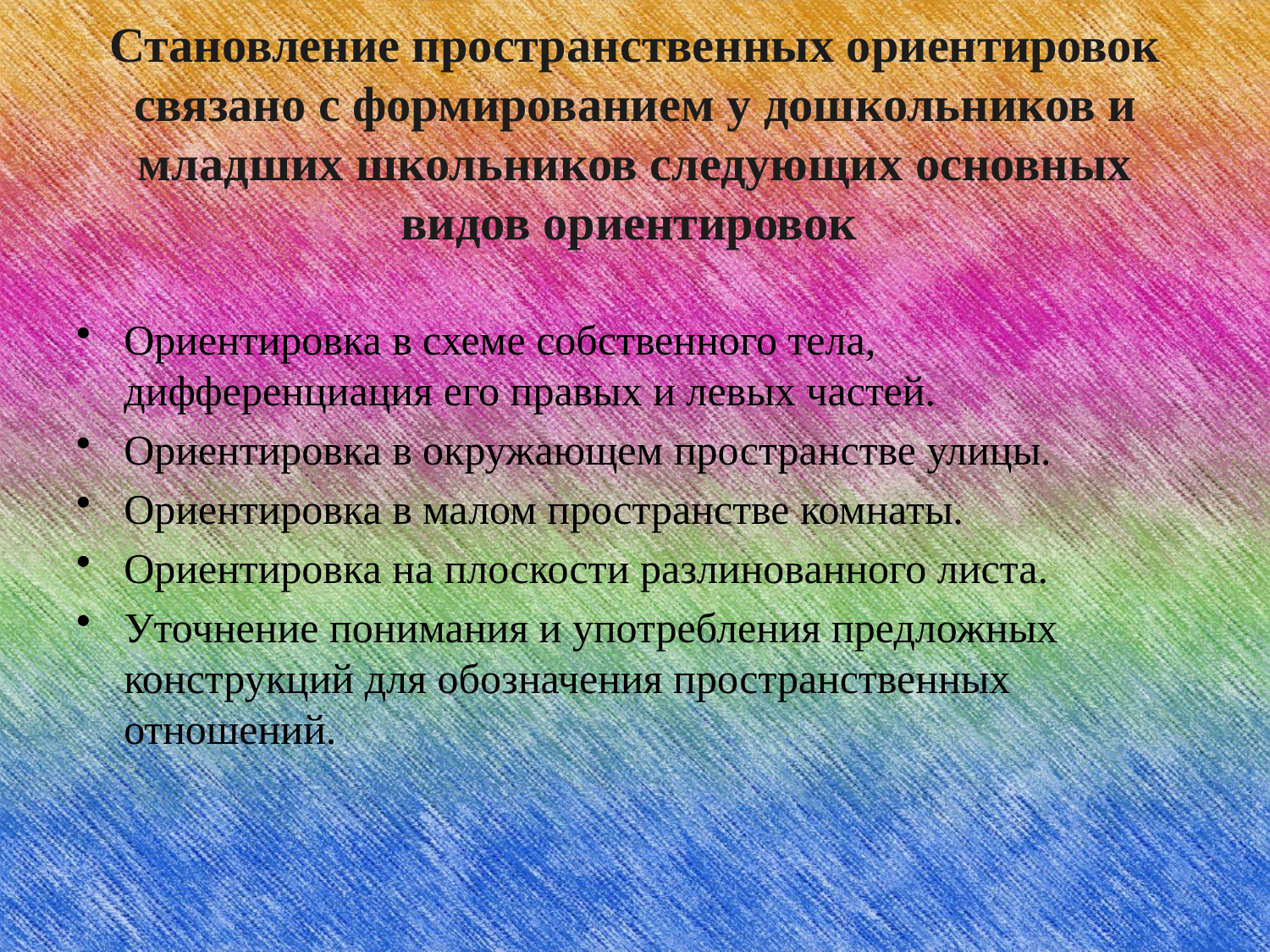

# Становление пространственных ориентировок связано с формированием у дошкольников и младших школьников следующих основных видов ориентировок
Ориентировка в схеме собственного тела, дифференциация его правых и левых частей.
Ориентировка в окружающем пространстве улицы.
Ориентировка в малом пространстве комнаты.
Ориентировка на плоскости разлинованного листа.
Уточнение понимания и употребления предложных конструкций для обозначения пространственных отношений.